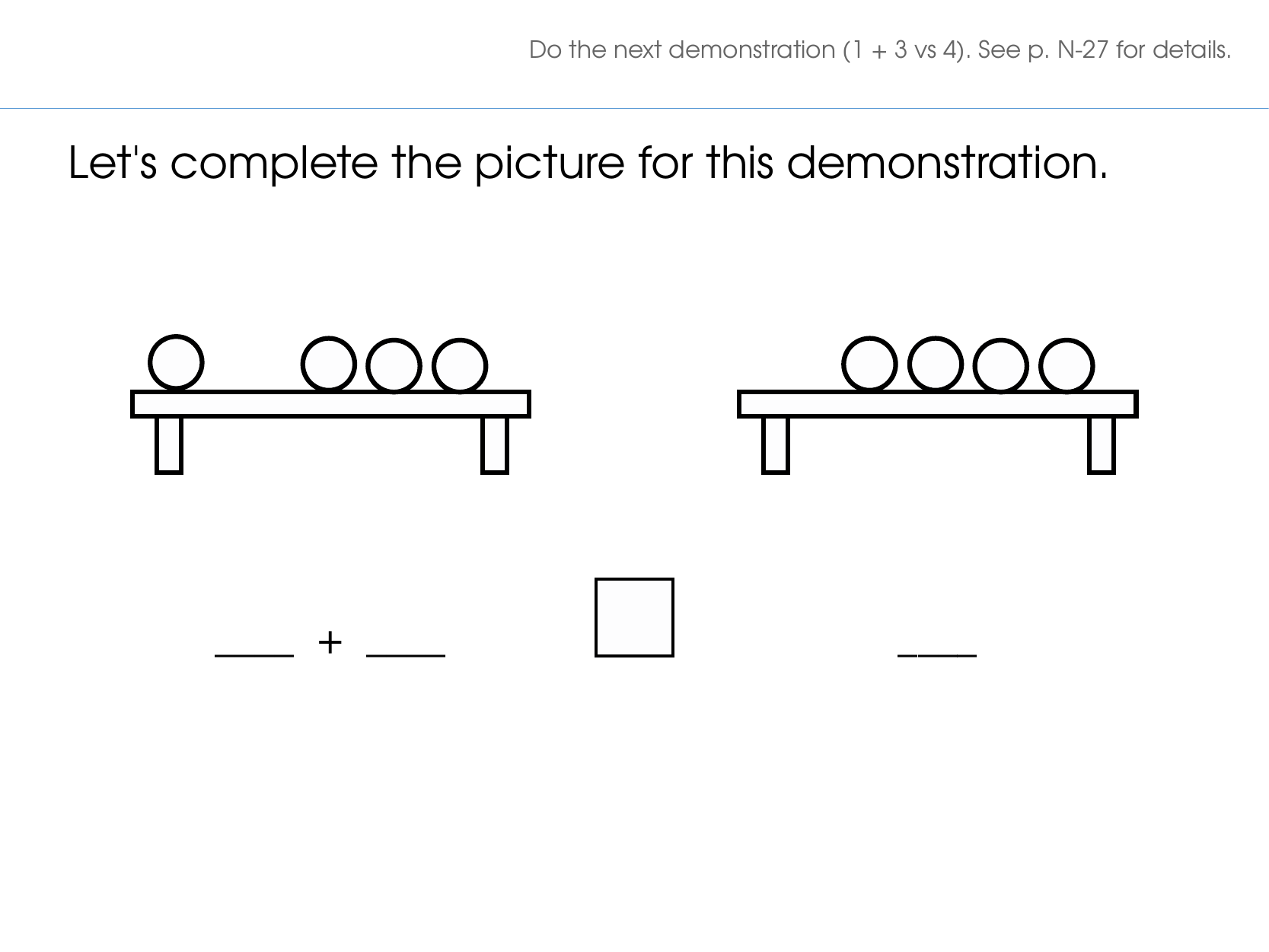

Do the next demonstration (1 + 3 vs 4). See p. N-27 for details.
Let's complete the picture for this demonstration.

____  +  ____

____